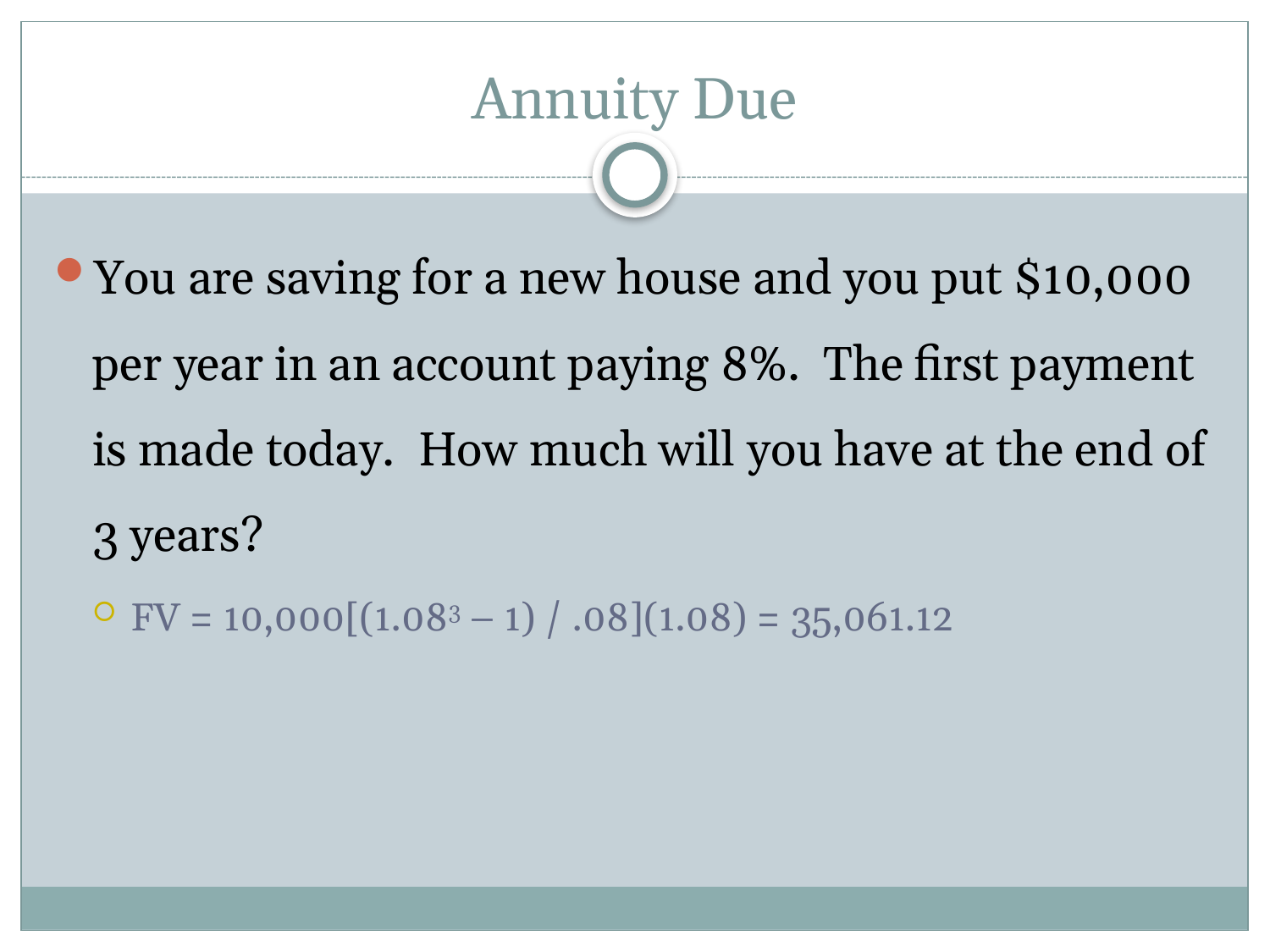

# Annuity Due
You are saving for a new house and you put $10,000 per year in an account paying 8%.  The first payment is made today.  How much will you have at the end of 3 years?
FV = 10,000[(1.083 – 1) / .08](1.08) = 35,061.12